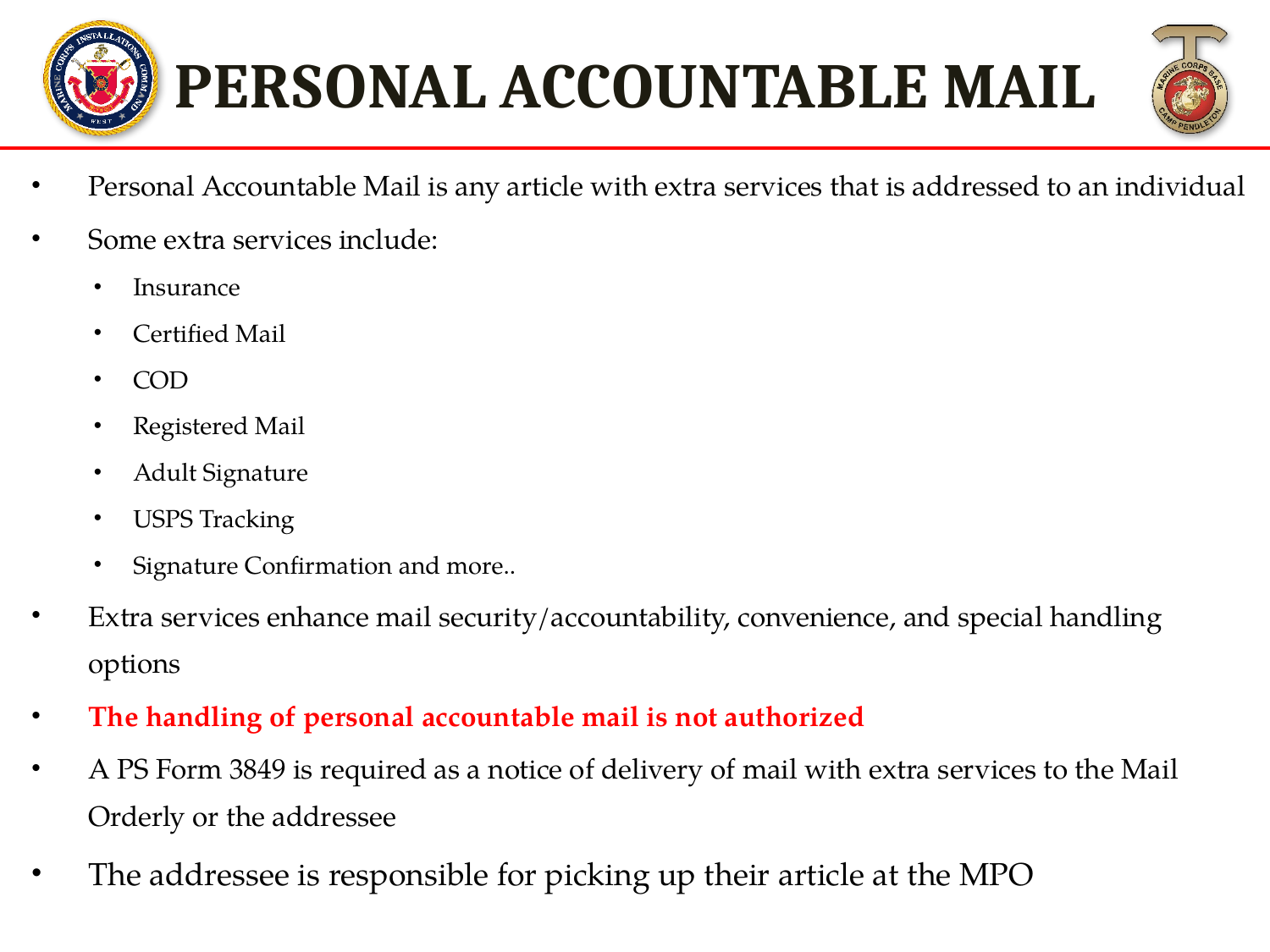

PERSONAL ACCOUNTABLE MAIL
Personal Accountable Mail is any article with extra services that is addressed to an individual
Some extra services include:
Insurance
Certified Mail
COD
Registered Mail
Adult Signature
USPS Tracking
Signature Confirmation and more..
Extra services enhance mail security/accountability, convenience, and special handling options
The handling of personal accountable mail is not authorized
A PS Form 3849 is required as a notice of delivery of mail with extra services to the Mail Orderly or the addressee
The addressee is responsible for picking up their article at the MPO